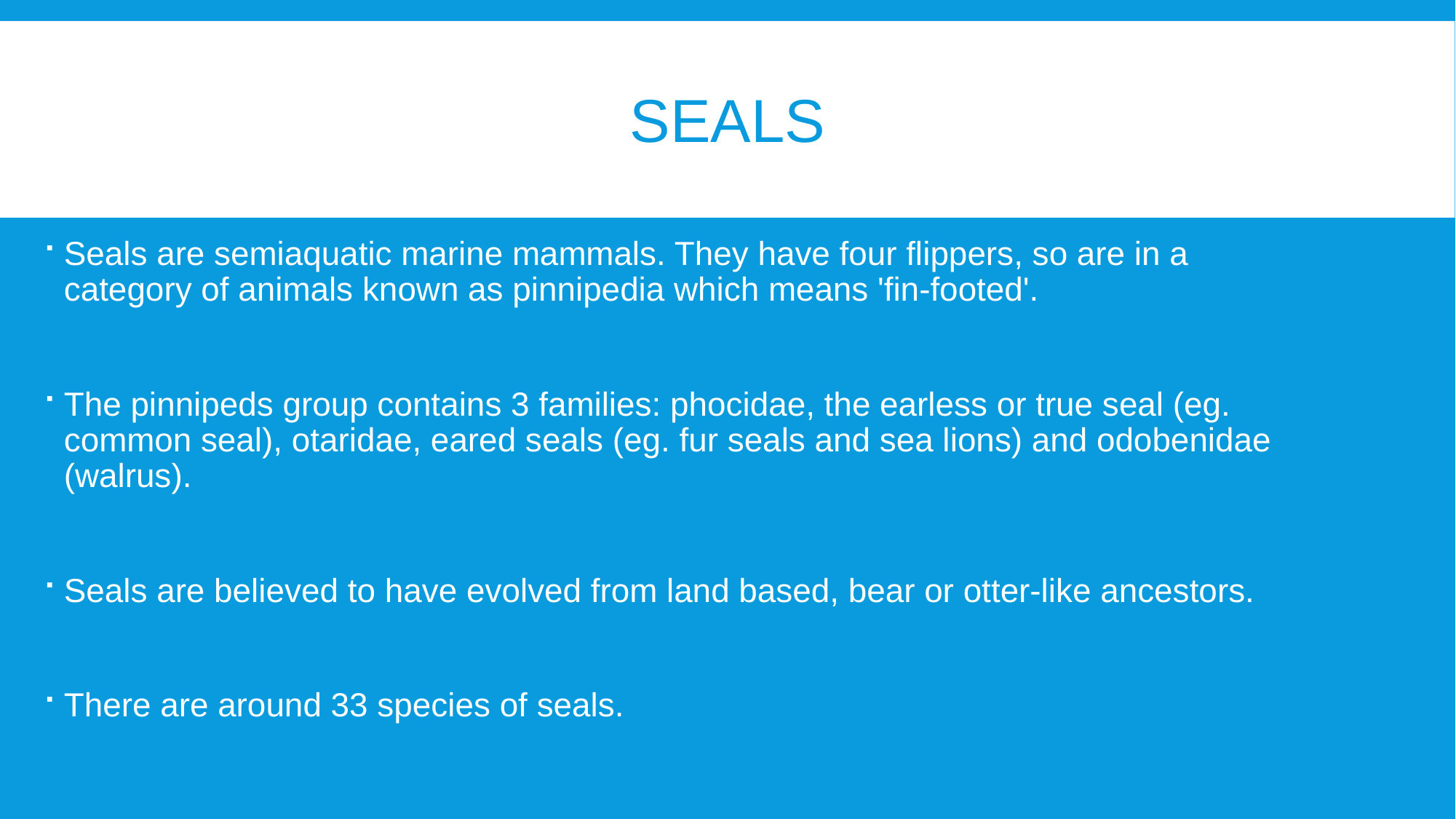

# seals
Seals are semiaquatic marine mammals. They have four flippers, so are in a category of animals known as pinnipedia which means 'fin-footed'.

The pinnipeds group contains 3 families: phocidae, the earless or true seal (eg. common seal), otaridae, eared seals (eg. fur seals and sea lions) and odobenidae (walrus).

Seals are believed to have evolved from land based, bear or otter-like ancestors.

There are around 33 species of seals.